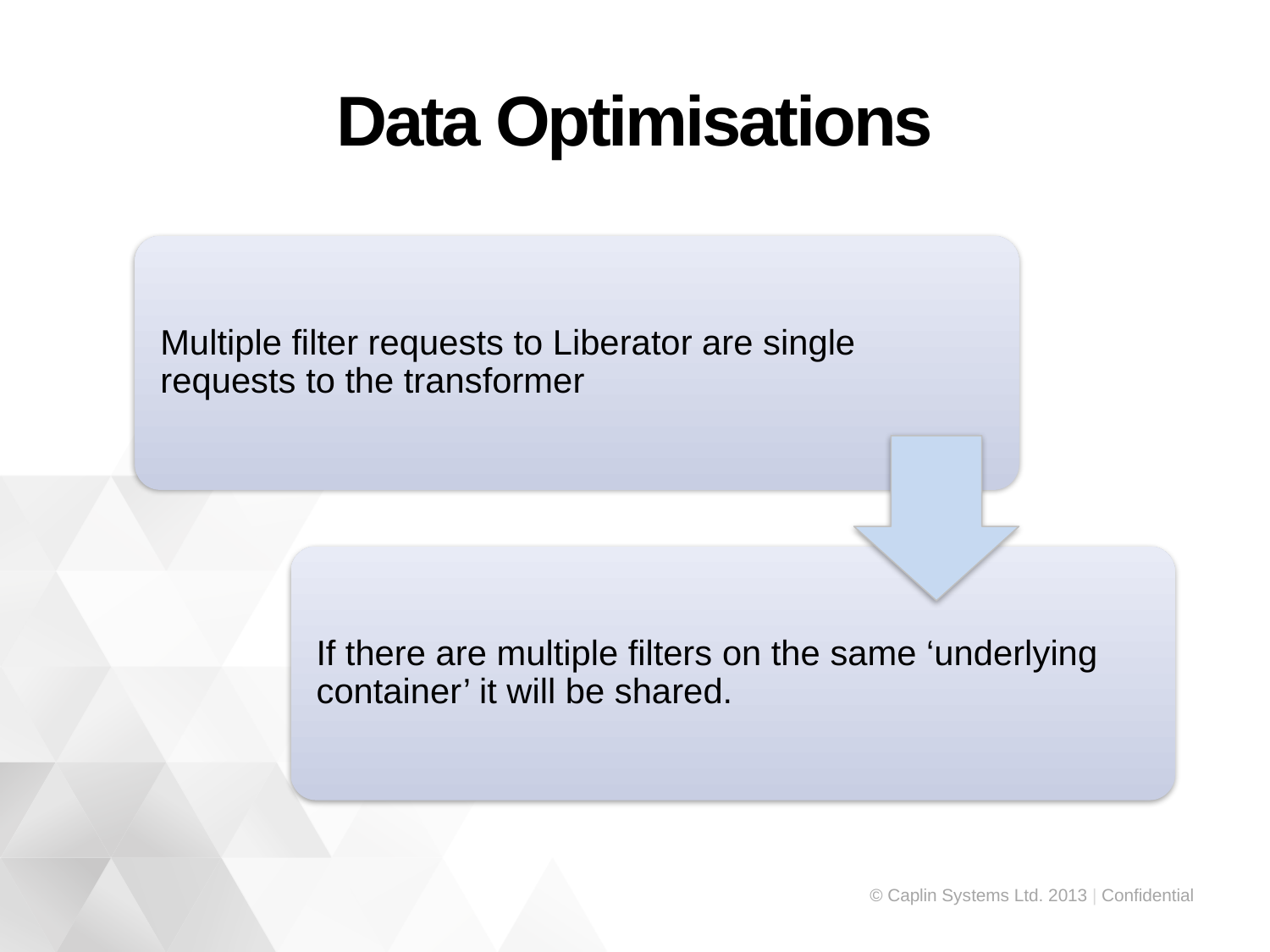

# Data Optimisations
Multiple filter requests to Liberator are single requests to the transformer
If there are multiple filters on the same ‘underlying container’ it will be shared.